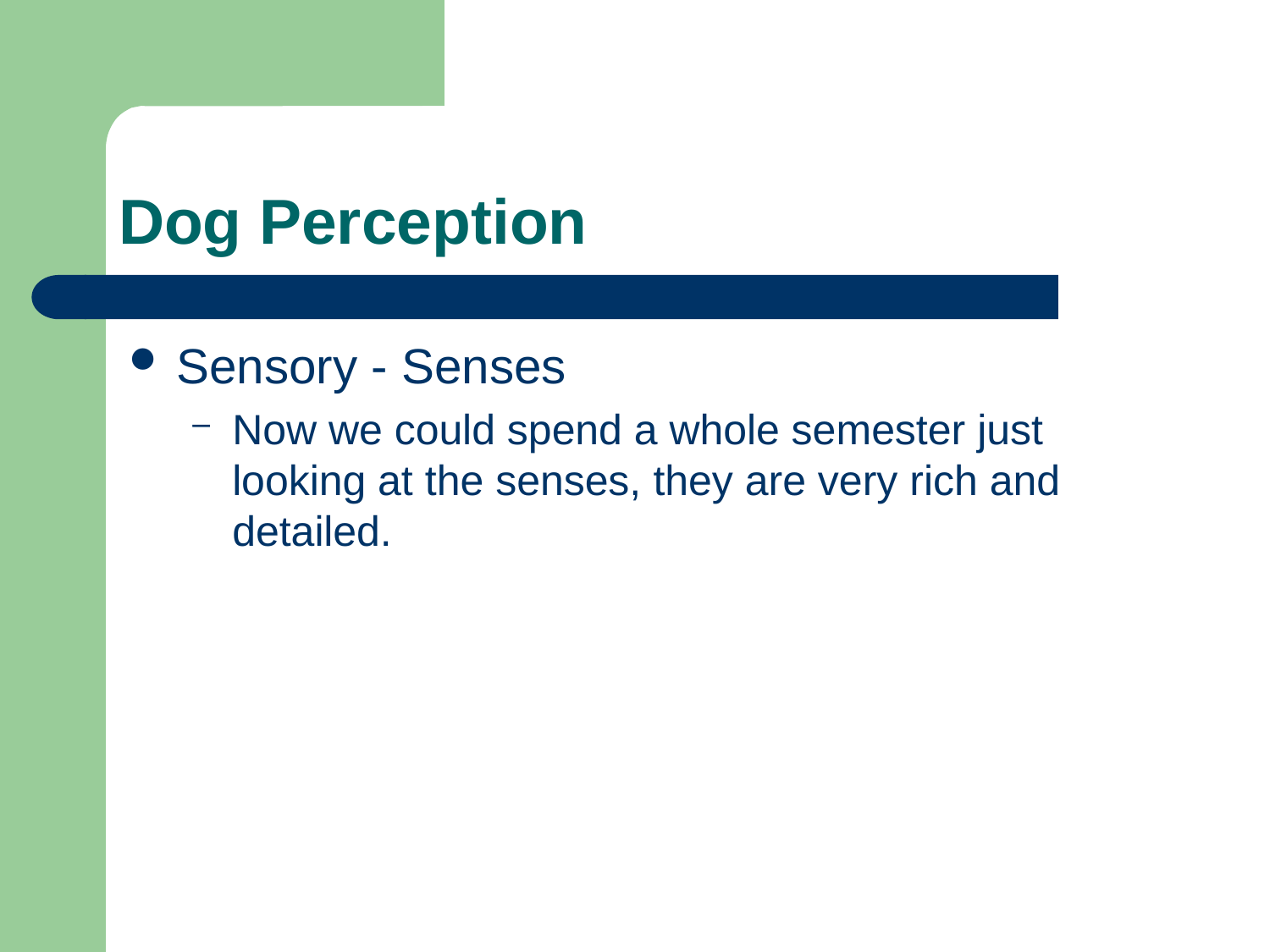

# Dog Perception
Sensory - Senses
Now we could spend a whole semester just looking at the senses, they are very rich and detailed.